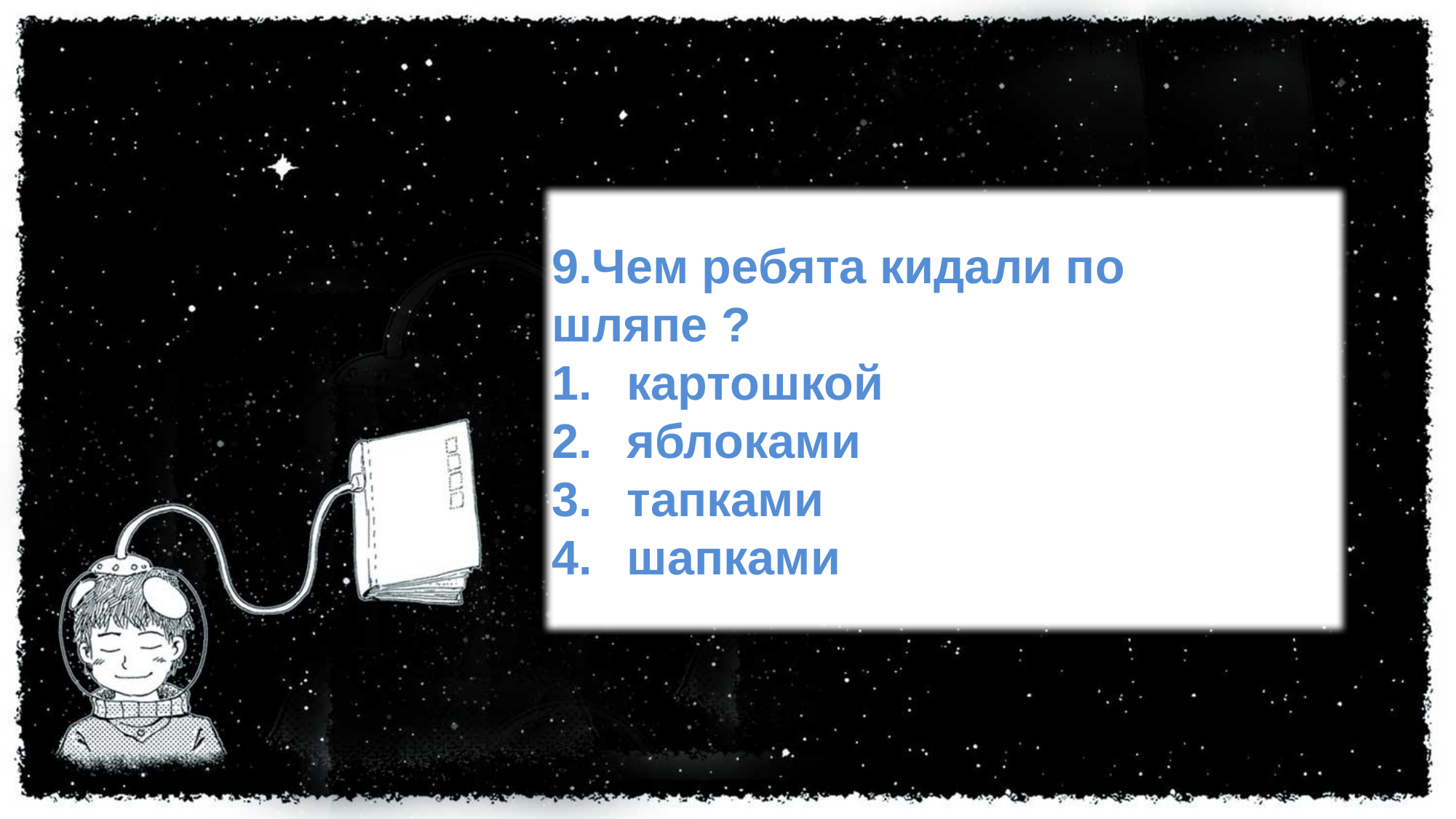

9.Чем ребята кидали по шляпе ?
 картошкой
 яблоками
 тапками
 шапками